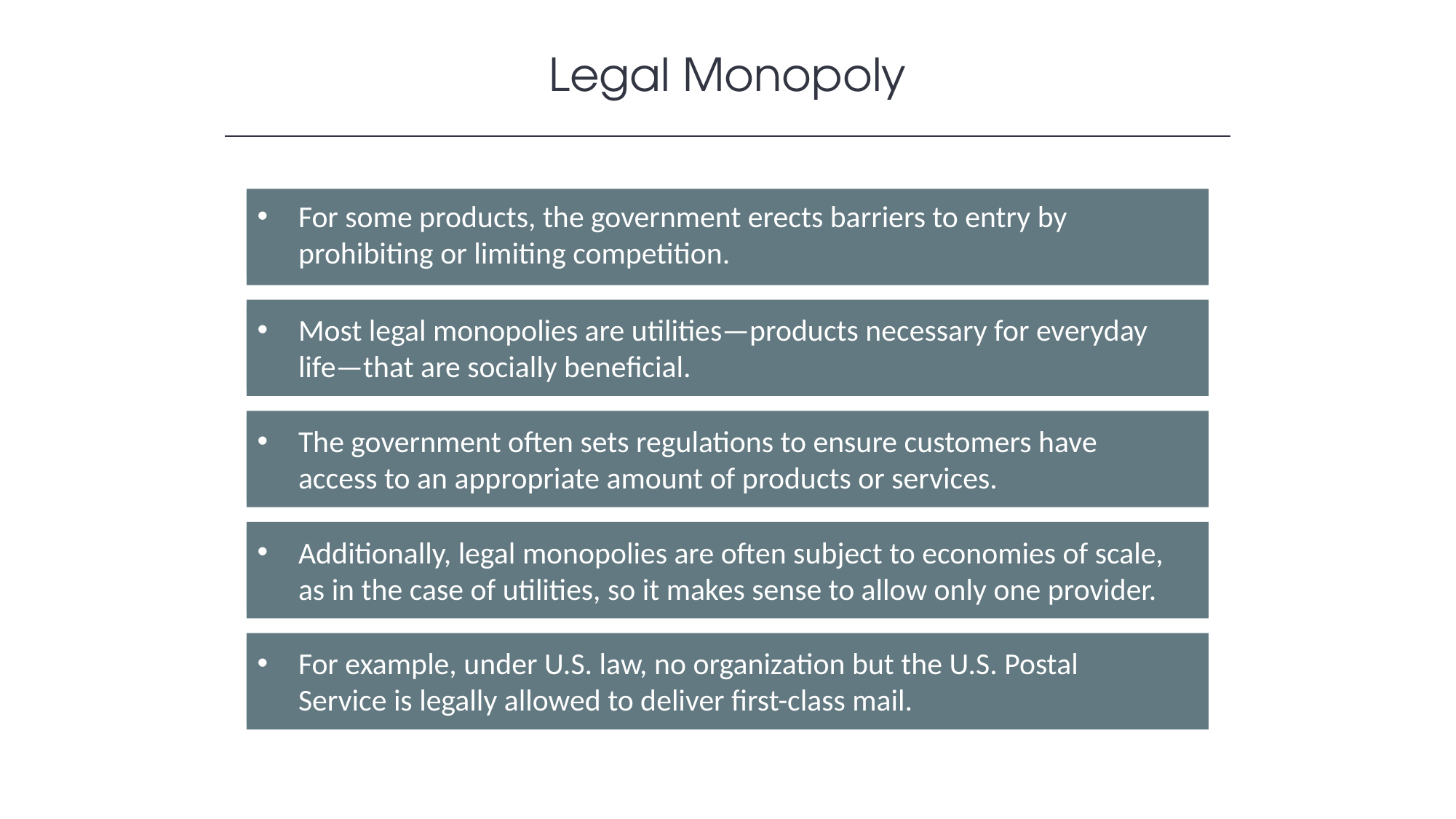

Legal Monopoly

For some products, the government erects barriers to entry by prohibiting or limiting competition.

Most legal monopolies are utilities—products necessary for everyday life—that are socially beneficial.

The government often sets regulations to ensure customers have access to an appropriate amount of products or services.

Additionally, legal monopolies are often subject to economies of scale, as in the case of utilities, so it makes sense to allow only one provider.

For example, under U.S. law, no organization but the U.S. Postal Service is legally allowed to deliver first-class mail.